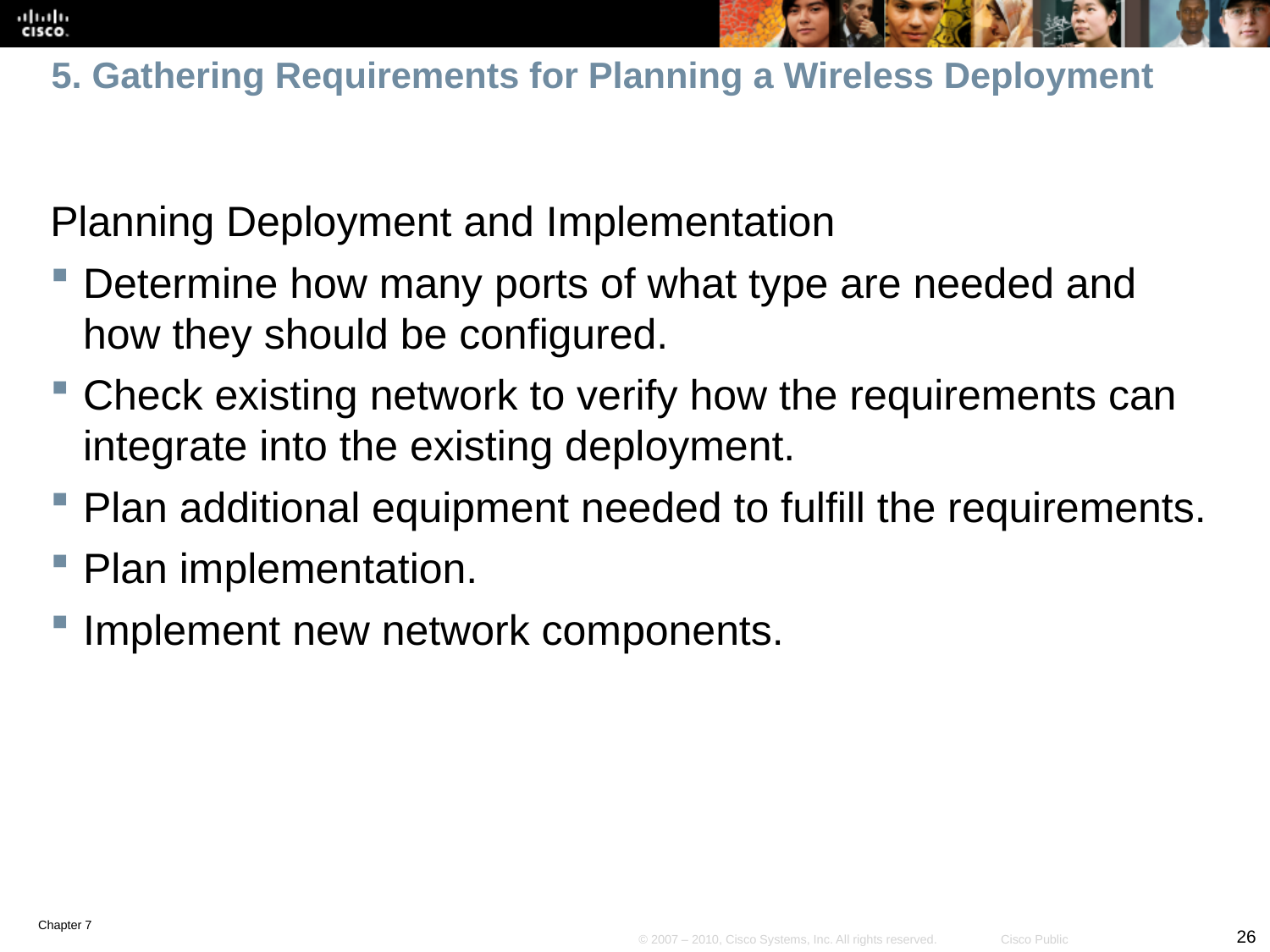

# 5. Gathering Requirements for Planning a Wireless Deployment
Planning Deployment and Implementation
Determine how many ports of what type are needed and how they should be configured.
Check existing network to verify how the requirements can integrate into the existing deployment.
Plan additional equipment needed to fulfill the requirements.
Plan implementation.
Implement new network components.